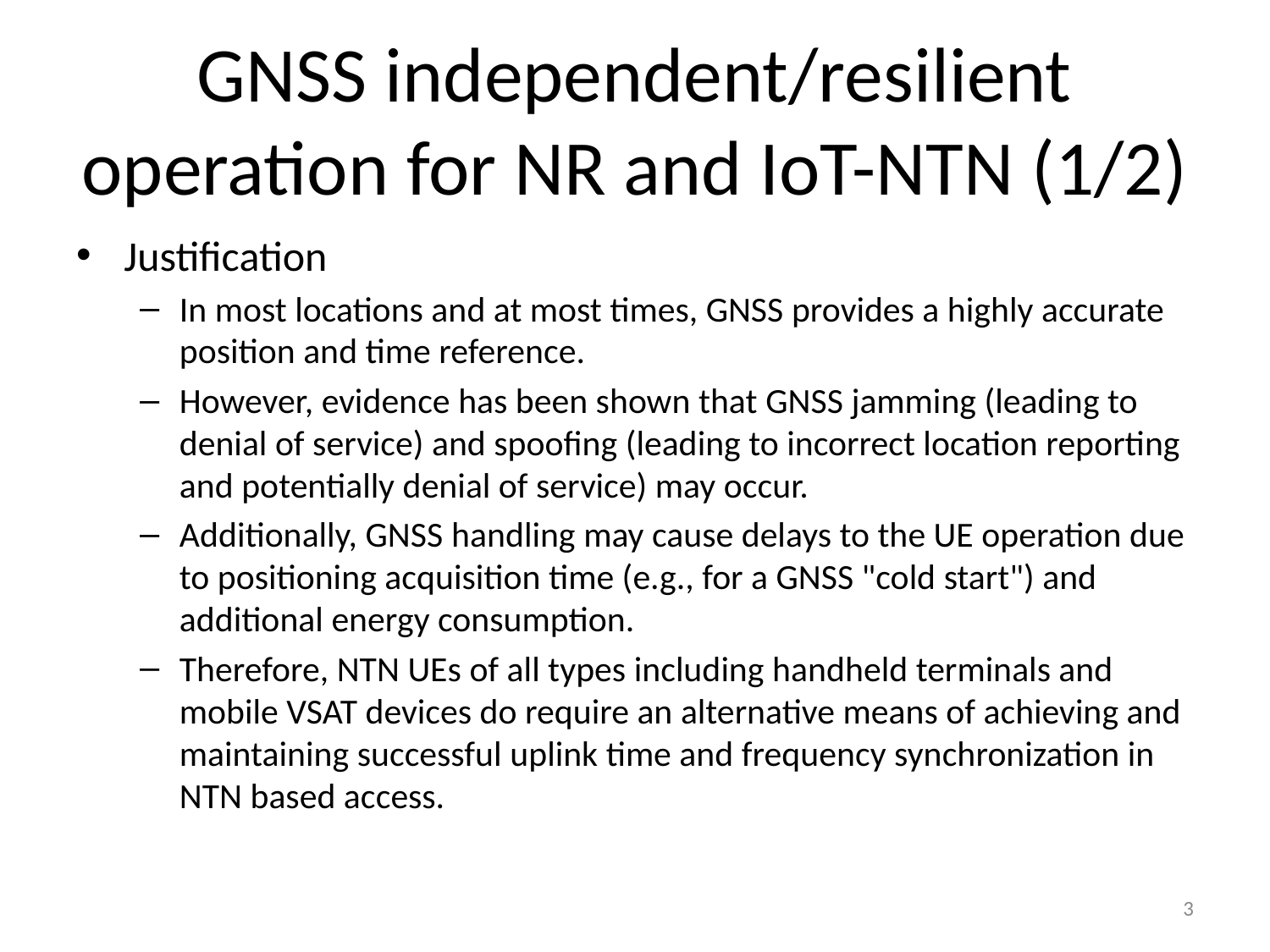

# GNSS independent/resilient operation for NR and IoT-NTN (1/2)
Justification
In most locations and at most times, GNSS provides a highly accurate position and time reference.
However, evidence has been shown that GNSS jamming (leading to denial of service) and spoofing (leading to incorrect location reporting and potentially denial of service) may occur.
Additionally, GNSS handling may cause delays to the UE operation due to positioning acquisition time (e.g., for a GNSS "cold start") and additional energy consumption.
Therefore, NTN UEs of all types including handheld terminals and mobile VSAT devices do require an alternative means of achieving and maintaining successful uplink time and frequency synchronization in NTN based access.
3